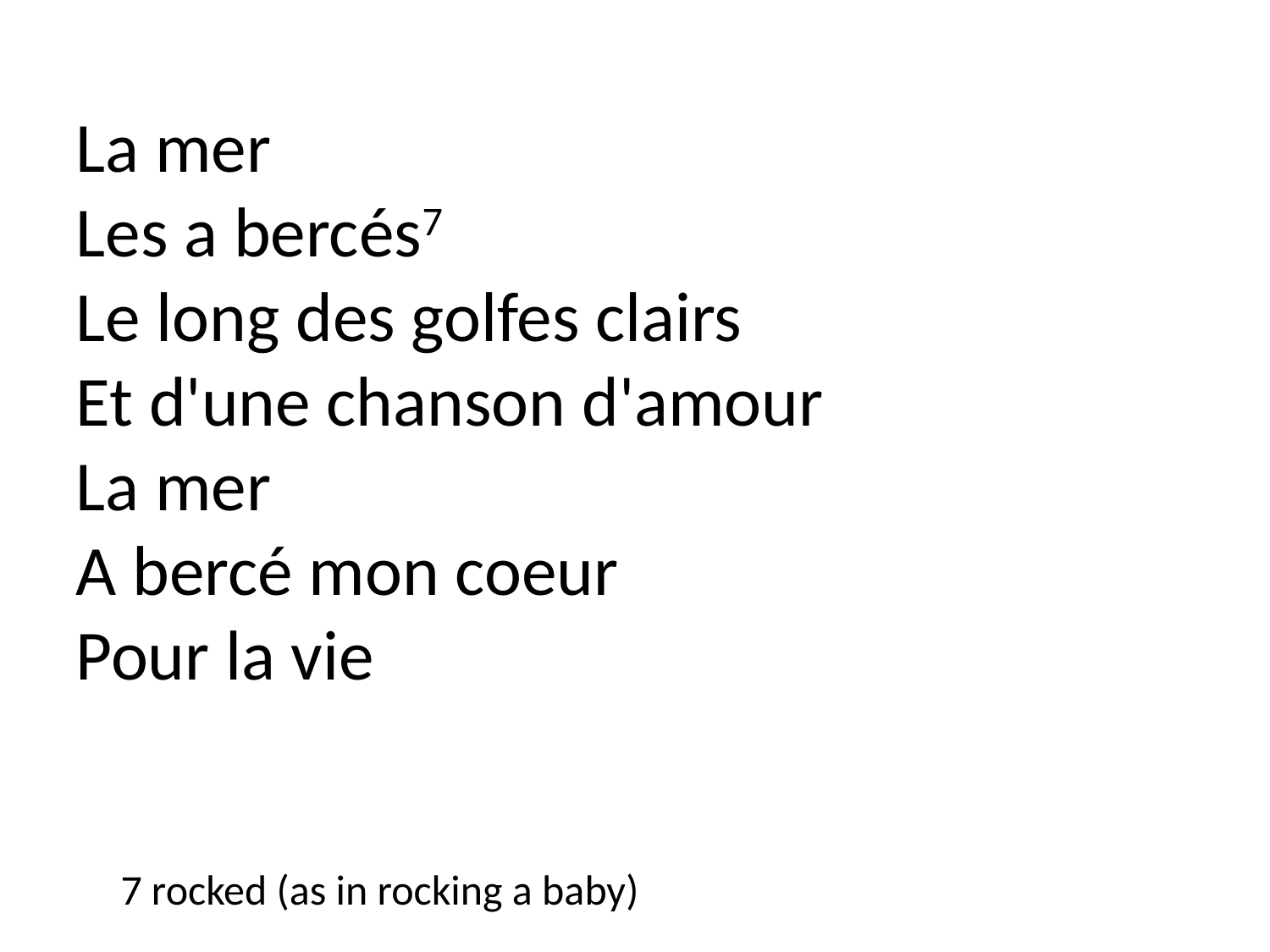

La mer
Les a bercés7
Le long des golfes clairs
Et d'une chanson d'amour
La mer
A bercé mon coeur
Pour la vie
7 rocked (as in rocking a baby)